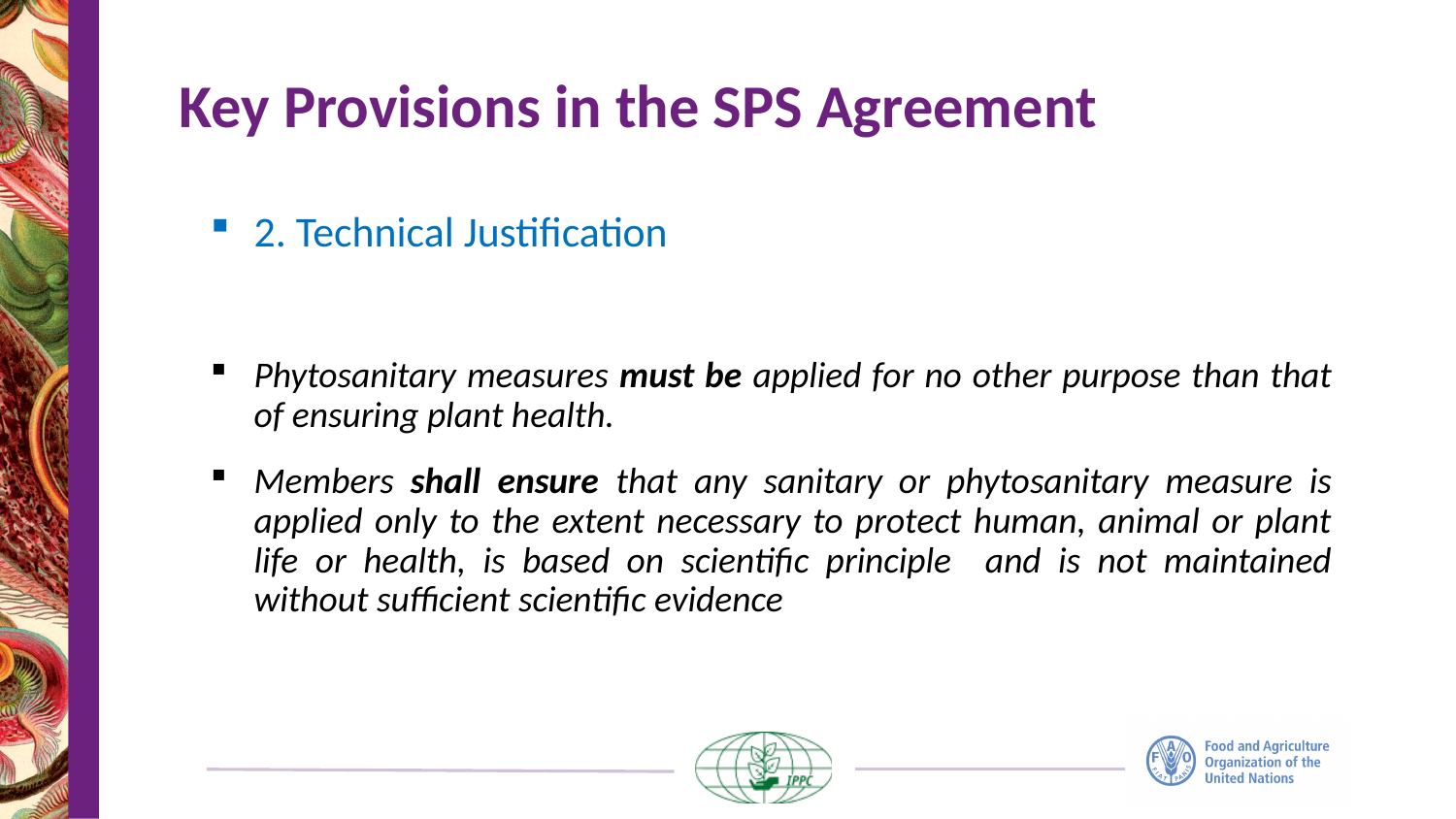

Key Provisions in the SPS Agreement
2. Technical Justification

Phytosanitary measures must be applied for no other purpose than that of ensuring plant health.
Members shall ensure that any sanitary or phytosanitary measure is applied only to the extent necessary to protect human, animal or plant life or health, is based on scientific principle  and is not maintained without sufficient scientific evidence